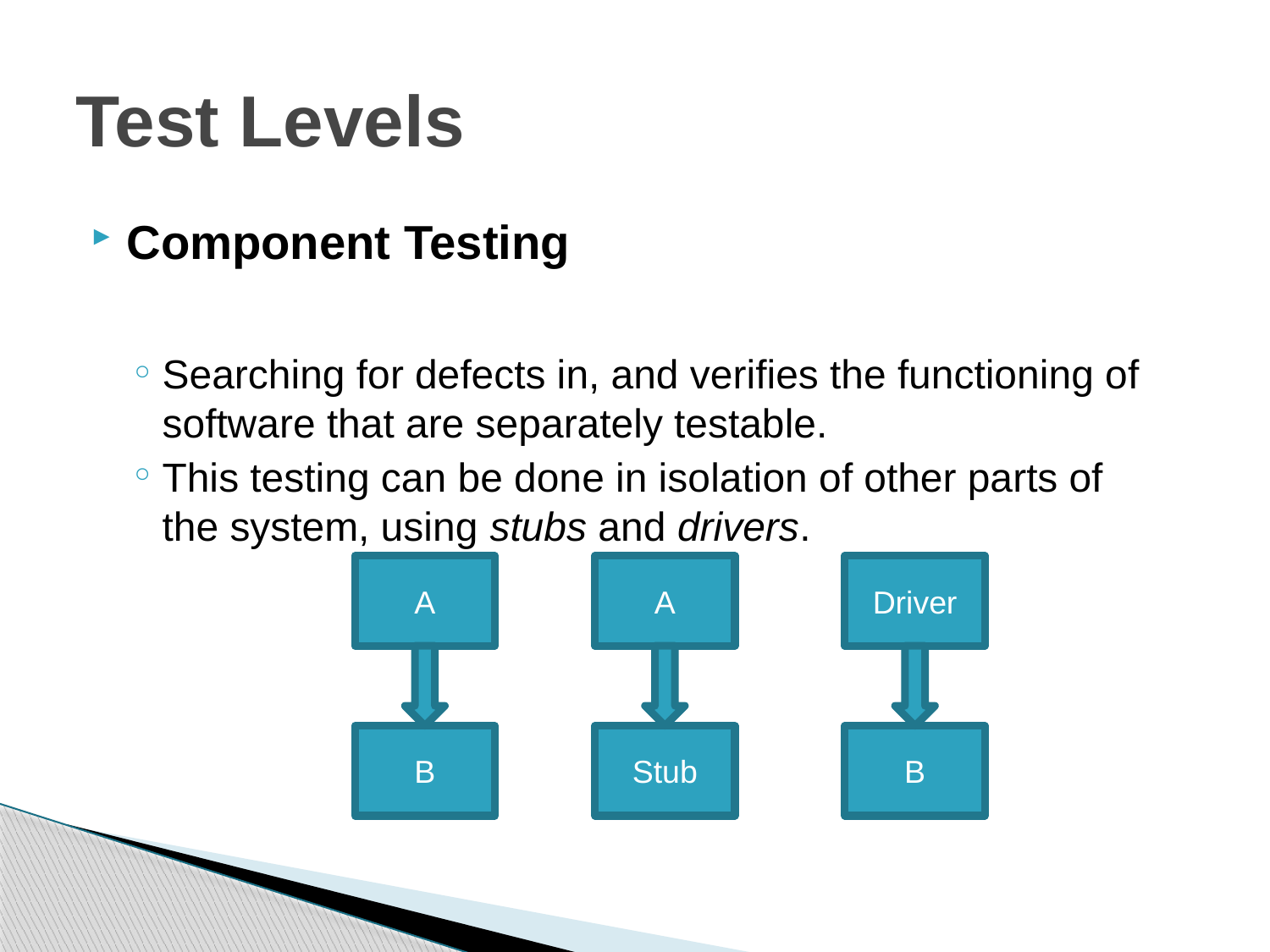

# Test Levels
Component Testing

Searching for defects in, and verifies the functioning of software that are separately testable.
This testing can be done in isolation of other parts of the system, using stubs and drivers.
A
A
Driver

B
Stub
B